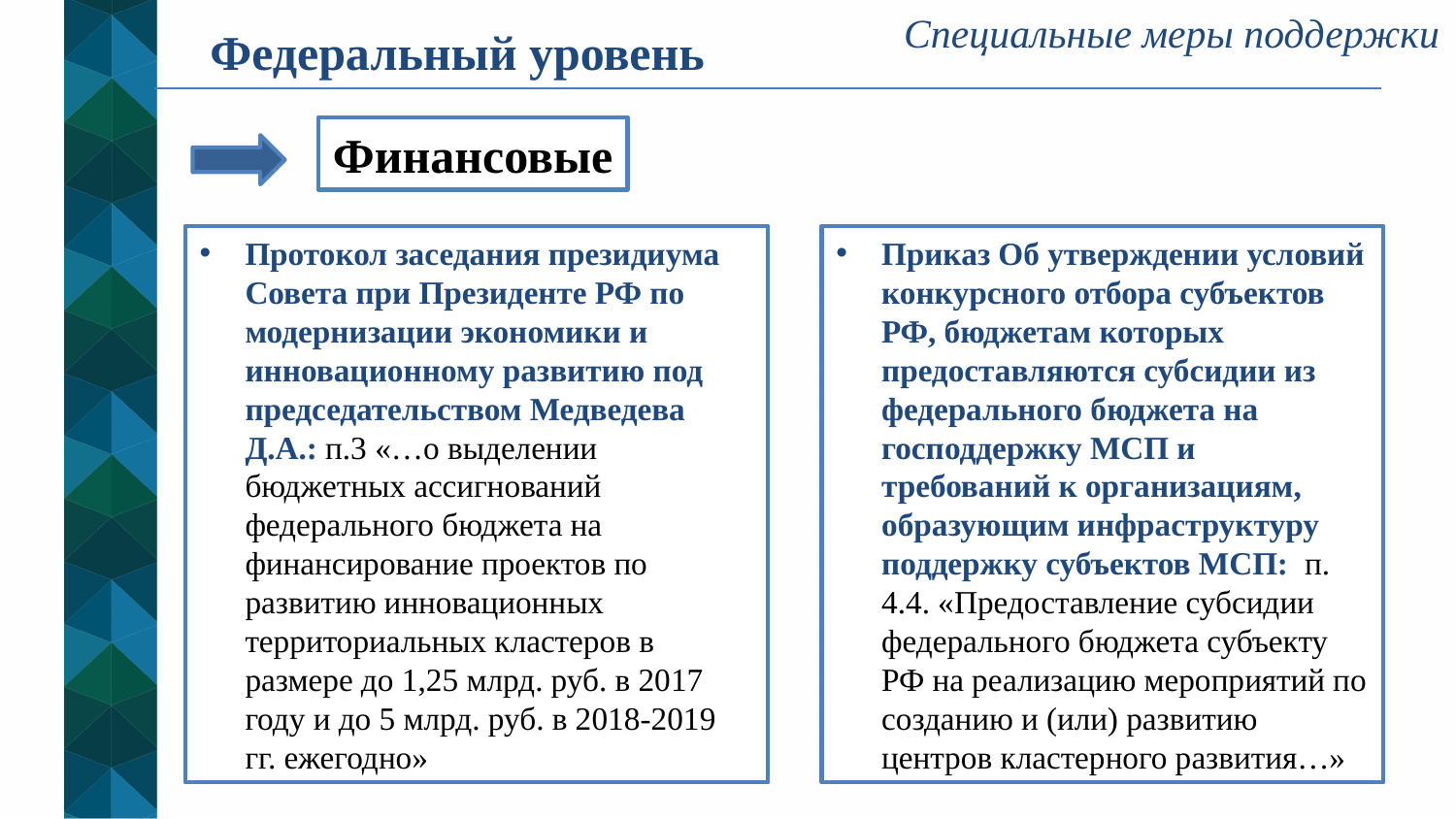

Специальные меры поддержки
Федеральный уровень
Финансовые

Протокол заседания президиума Совета при Президенте РФ по модернизации экономики и инновационному развитию под председательством Медведева Д.А.: п.3 «…о выделении бюджетных ассигнований федерального бюджета на финансирование проектов по развитию инновационных территориальных кластеров в размере до 1,25 млрд. руб. в 2017 году и до 5 млрд. руб. в 2018-2019 гг. ежегодно»
Приказ Об утверждении условий конкурсного отбора субъектов РФ, бюджетам которых предоставляются субсидии из федерального бюджета на господдержку МСП и требований к организациям, образующим инфраструктуру поддержку субъектов МСП:  п. 4.4. «Предоставление субсидии федерального бюджета субъекту РФ на реализацию мероприятий по созданию и (или) развитию центров кластерного развития…»